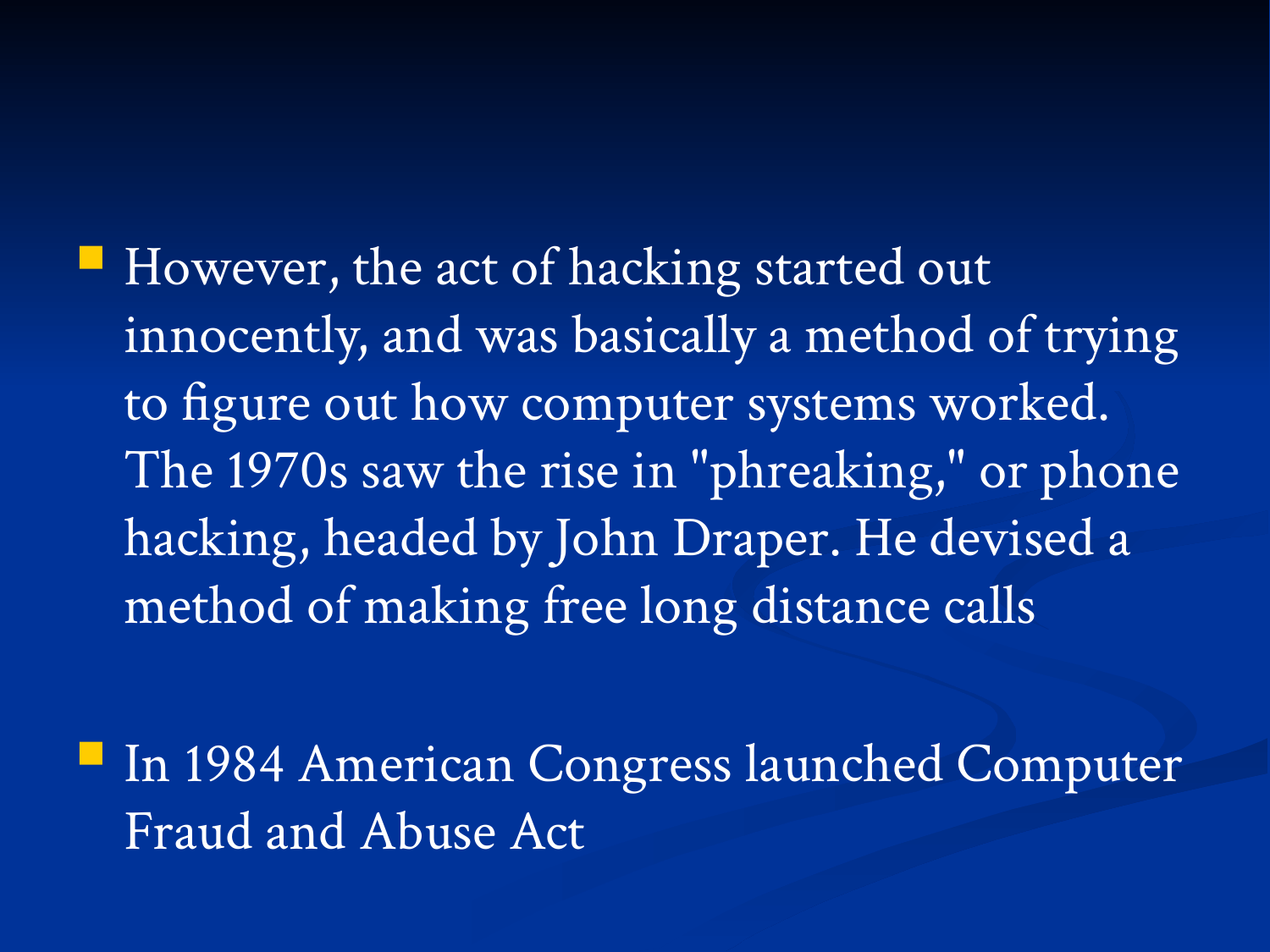

#
However, the act of hacking started out innocently, and was basically a method of trying to figure out how computer systems worked. The 1970s saw the rise in "phreaking," or phone hacking, headed by John Draper. He devised a method of making free long distance calls

In 1984 American Congress launched Computer Fraud and Abuse Act